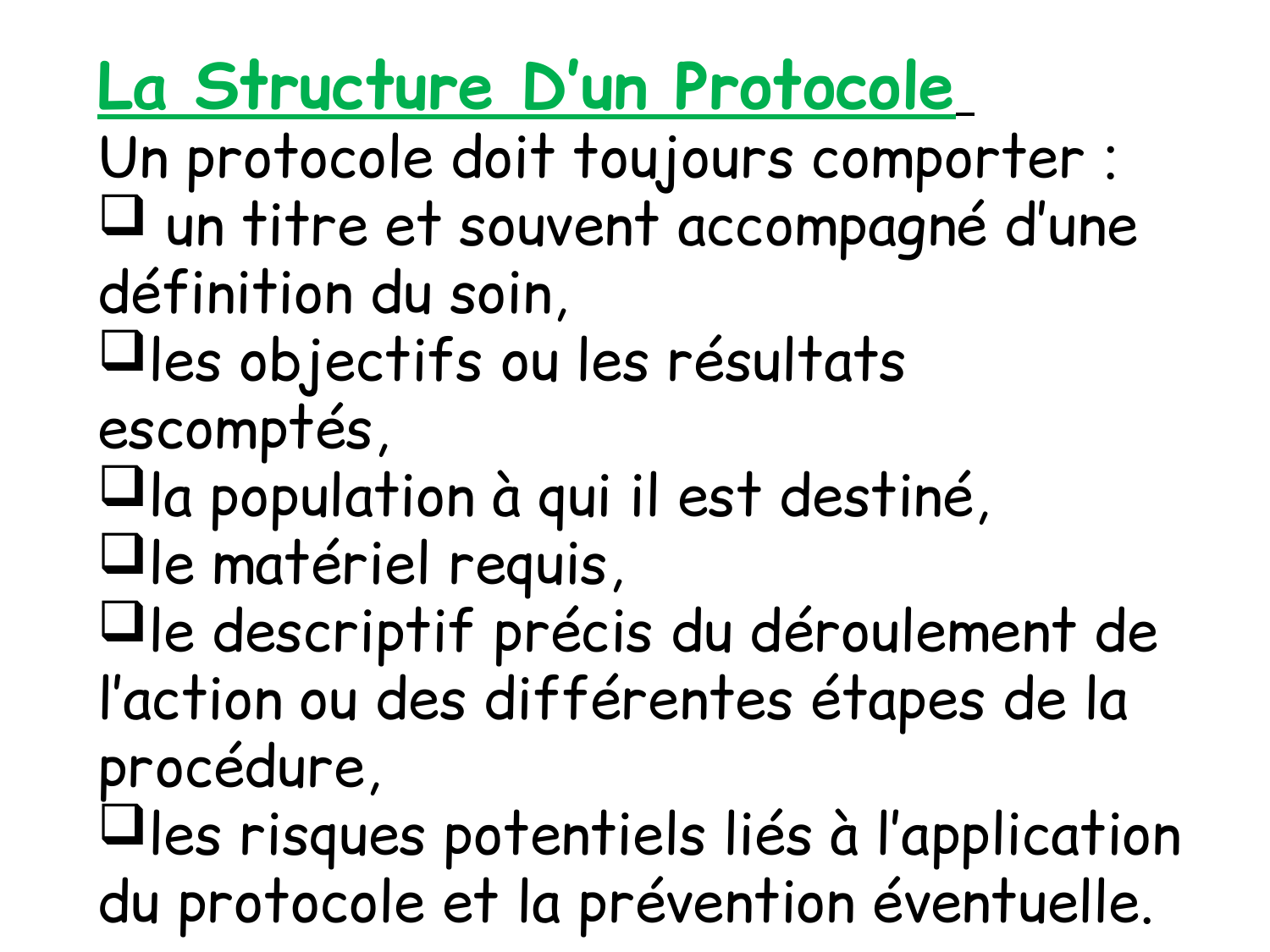

La Structure D’un Protocole
Un protocole doit toujours comporter :
 un titre et souvent accompagné d’une définition du soin,
les objectifs ou les résultats escomptés,
la population à qui il est destiné,
le matériel requis,
le descriptif précis du déroulement de l’action ou des différentes étapes de la procédure,
les risques potentiels liés à l’application du protocole et la prévention éventuelle.